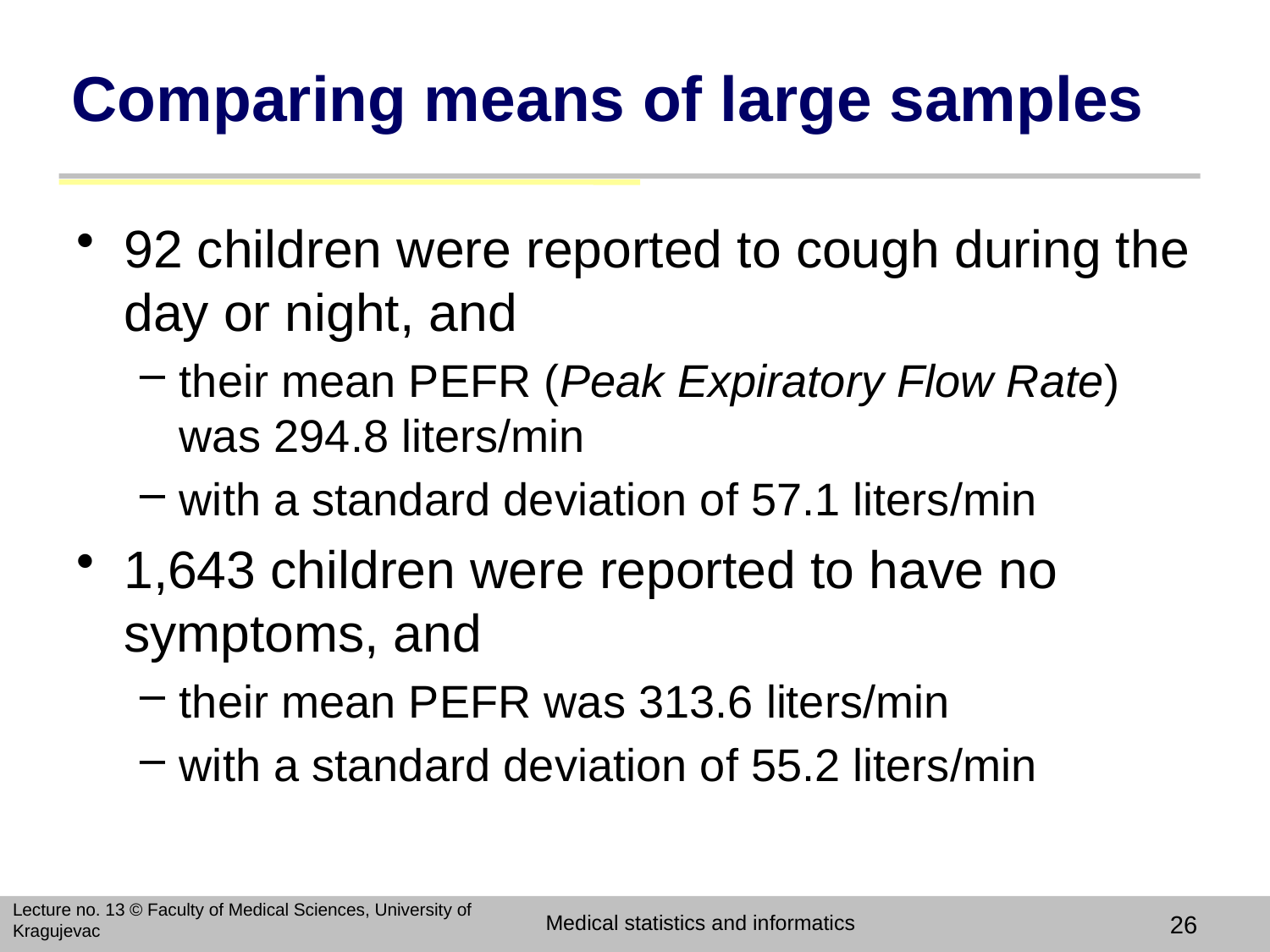

# Comparing means of large samples
92 children were reported to cough during the day or night, and
their mean PEFR (Peak Expiratory Flow Rate) was 294.8 liters/min
with a standard deviation of 57.1 liters/min
1,643 children were reported to have no symptoms, and
their mean PEFR was 313.6 liters/min
with a standard deviation of 55.2 liters/min
Lecture no. 13 © Faculty of Medical Sciences, University of Kragujevac
Medical statistics and informatics
26